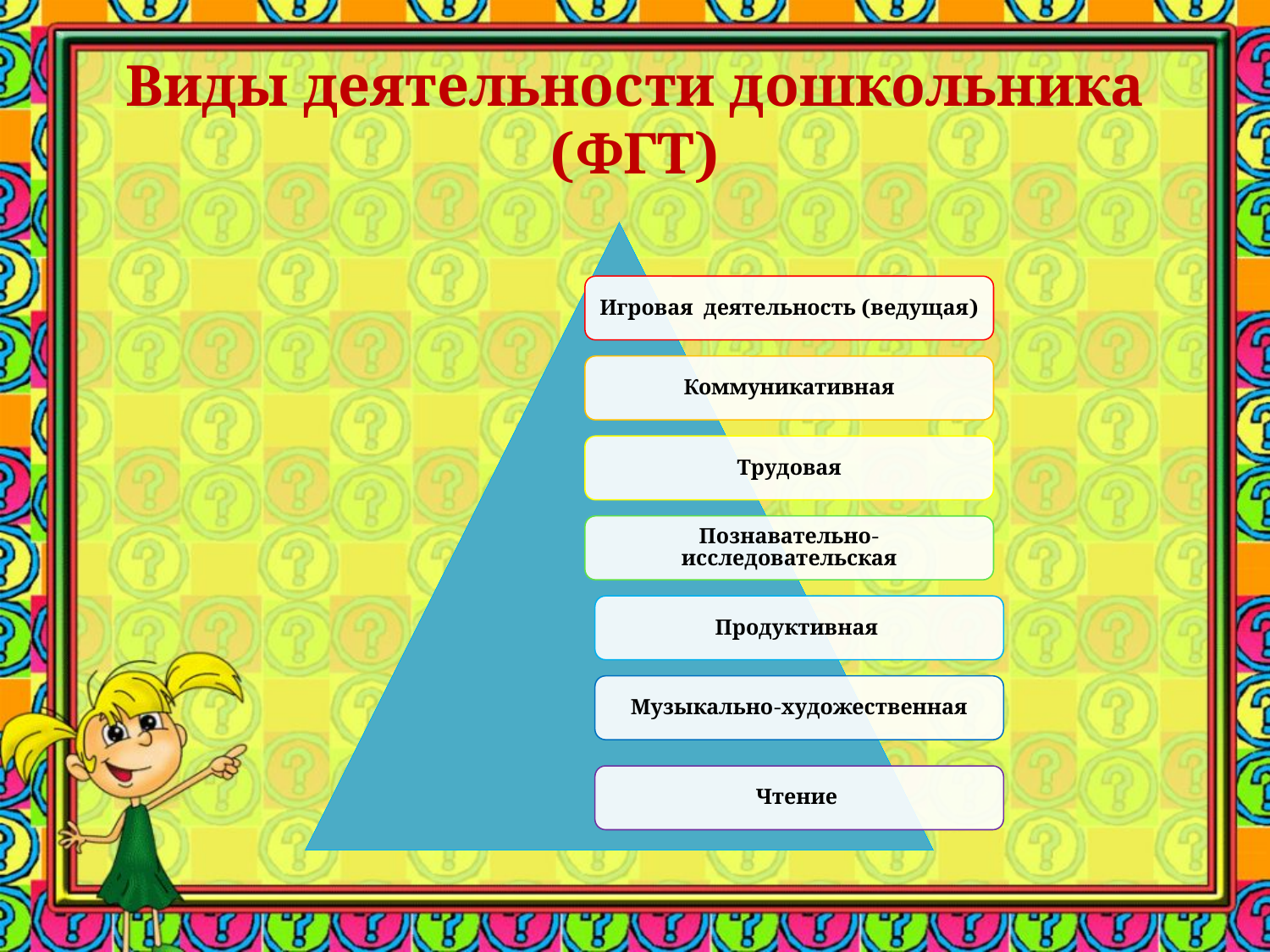

# Виды деятельности дошкольника (ФГТ)
Игровая  деятельность (ведущая)
Коммуникативная
Трудовая
Познавательно-исследовательская
Продуктивная
Музыкально-художественная
Чтение